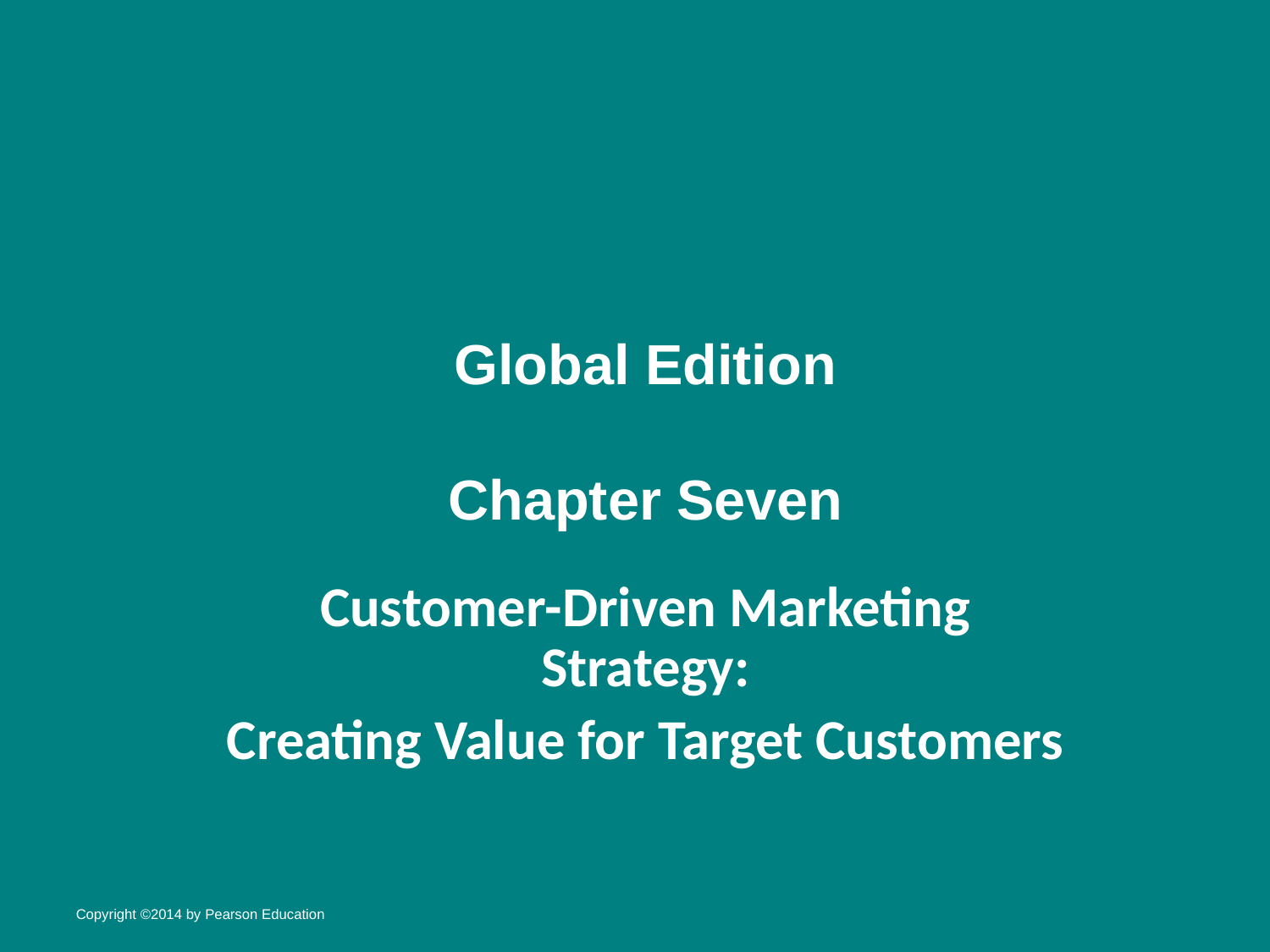

# Global Edition Chapter Seven
Customer-Driven Marketing Strategy:
Creating Value for Target Customers
Copyright ©2014 by Pearson Education